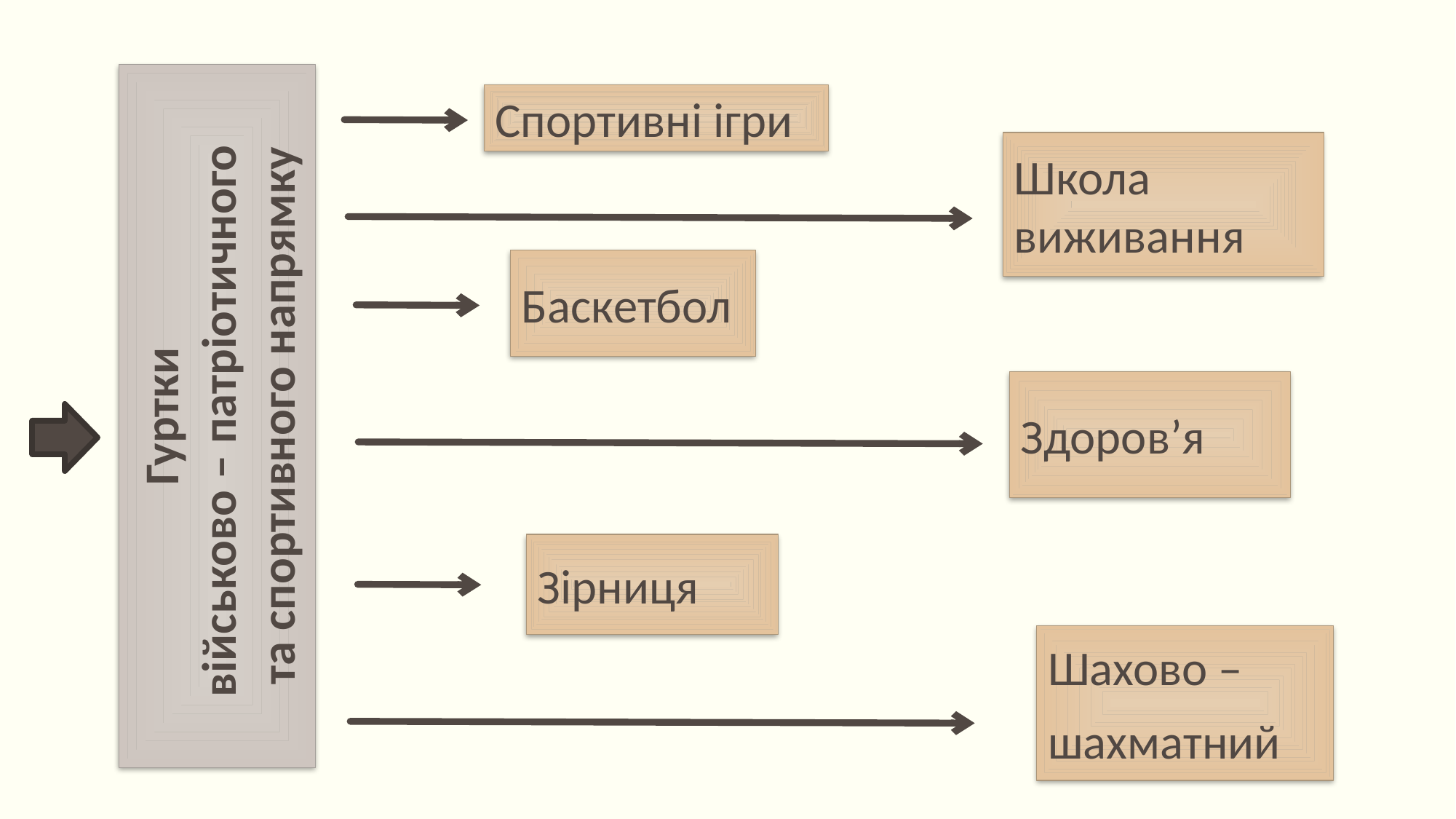

Спортивні ігри
Школа виживання
Баскетбол
Гуртки
військово – патріотичного
та спортивного напрямку
Здоров’я

Зірниця
Шахово –
шахматний